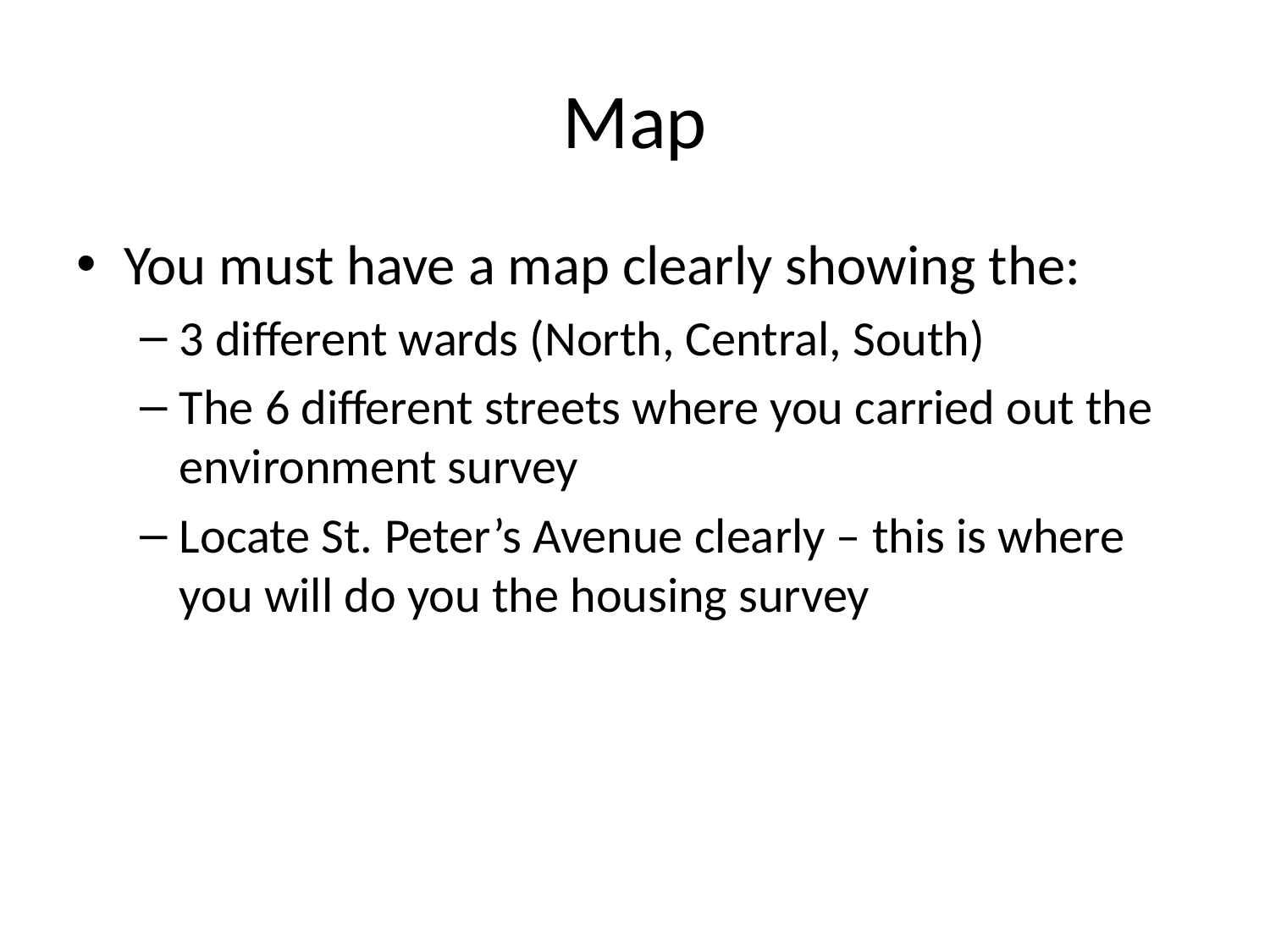

# Map
You must have a map clearly showing the:
3 different wards (North, Central, South)
The 6 different streets where you carried out the environment survey
Locate St. Peter’s Avenue clearly – this is where you will do you the housing survey